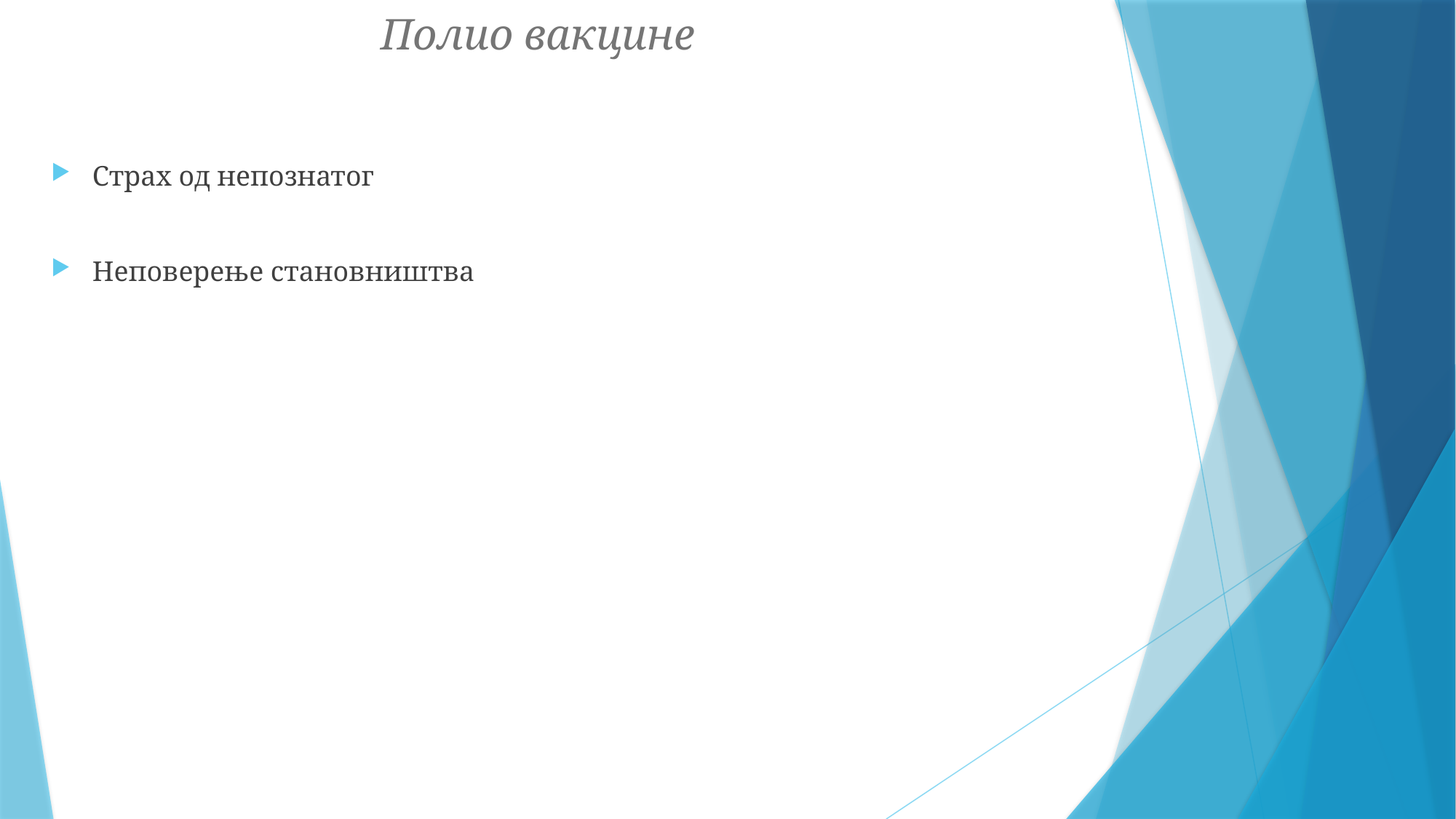

Полио вакцине
Страх од непознатог

Неповерење становништва